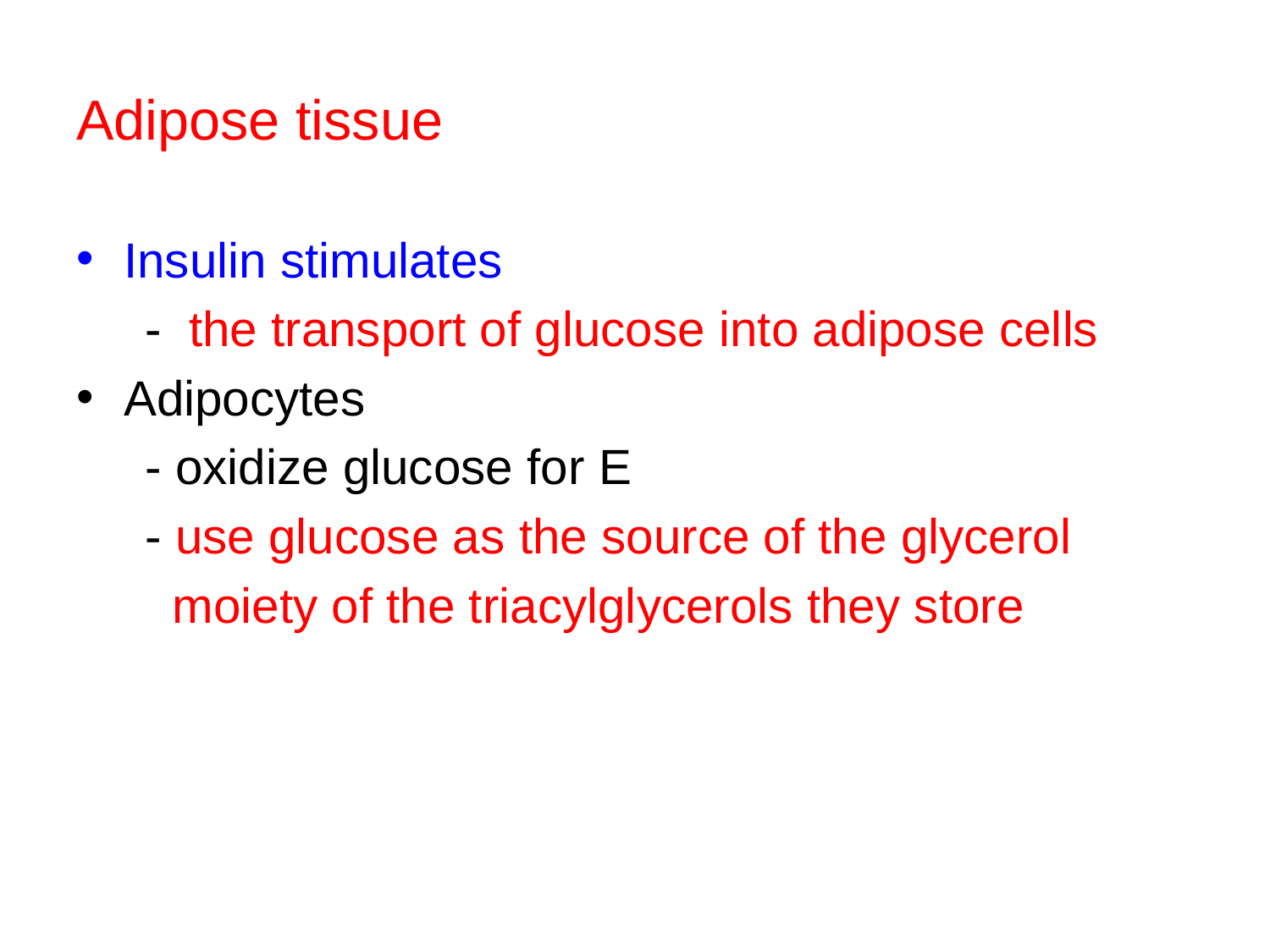

# Adipose tissue
Insulin stimulates
     -  the transport of glucose into adipose cells
Adipocytes
     - oxidize glucose for E
     - use glucose as the source of the glycerol
       moiety of the triacylglycerols they store